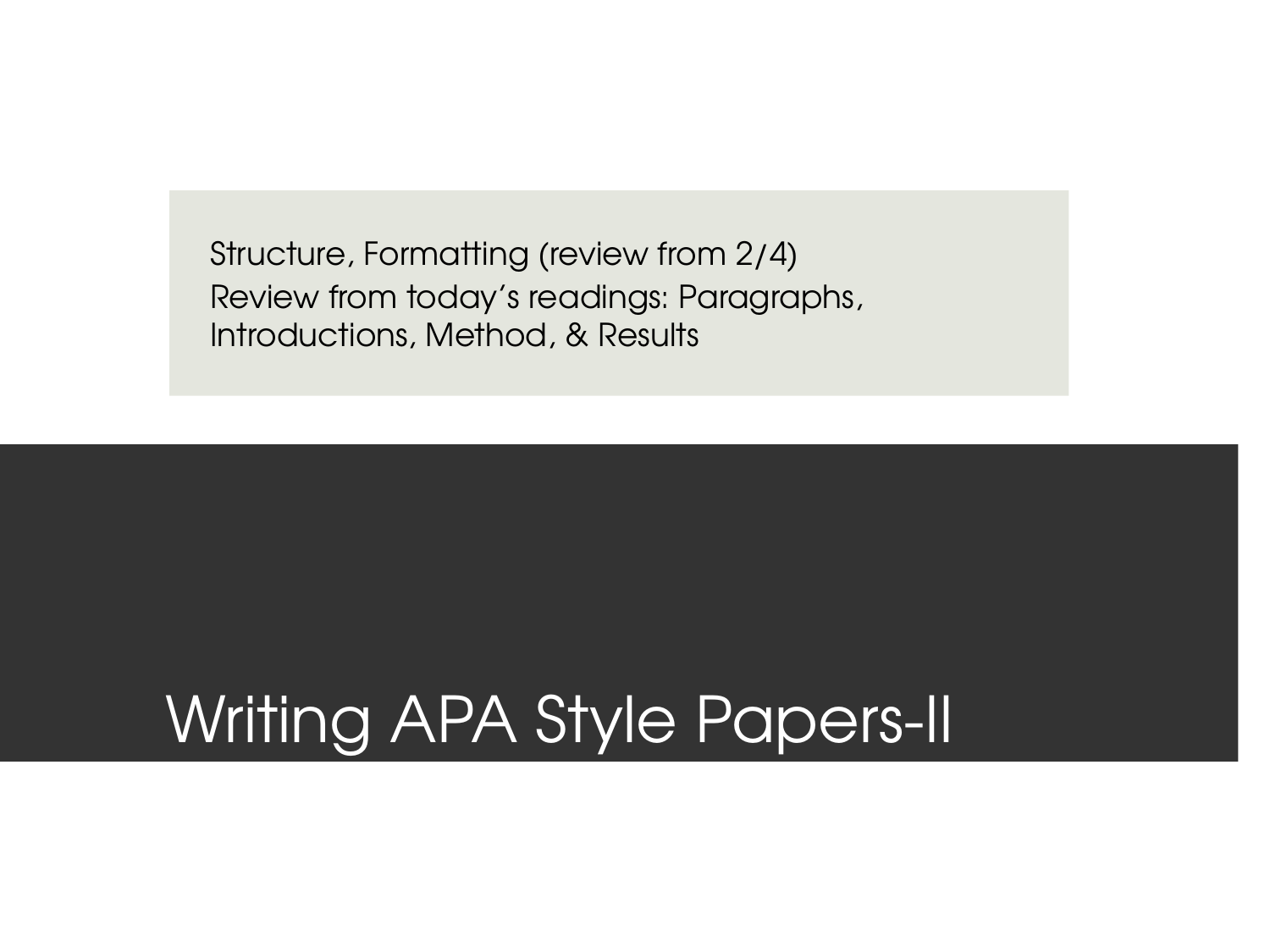

Structure, Formatting (review from 2/4)
Review from today’s readings: Paragraphs, Introductions, Method, & Results
# Writing APA Style Papers-II